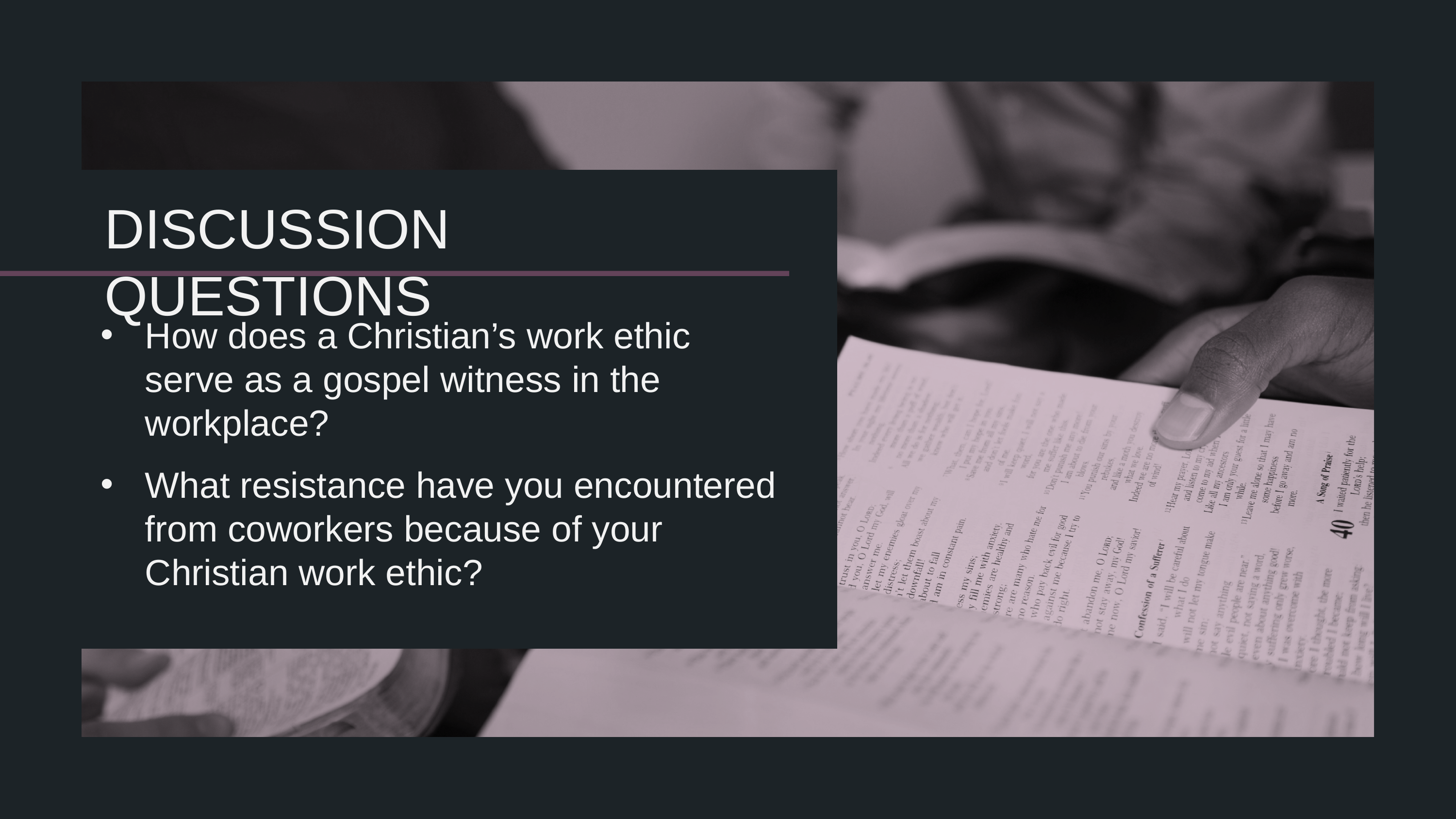

How does a Christian’s work ethic serve as a gospel witness in the workplace?
What resistance have you encountered from coworkers because of your Christian work ethic?